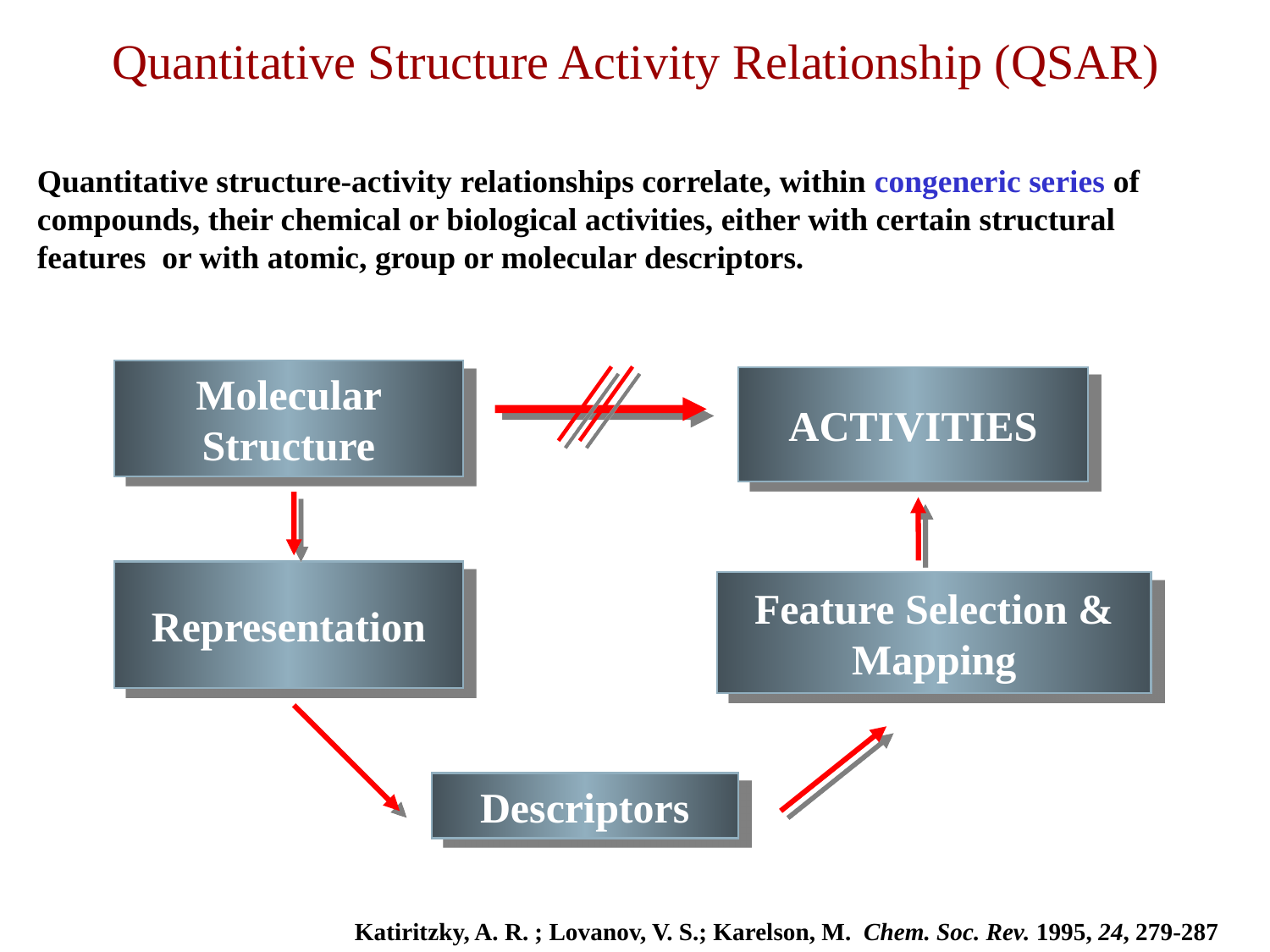

Quantitative Structure Activity Relationship (QSAR)
Quantitative structure-activity relationships correlate, within congeneric series of compounds, their chemical or biological activities, either with certain structural features  or with atomic, group or molecular descriptors.
Molecular Structure

ACTIVITIES

Representation
Feature Selection & Mapping

Descriptors
Katiritzky, A. R. ; Lovanov, V. S.; Karelson, M.  Chem. Soc. Rev. 1995, 24, 279-287